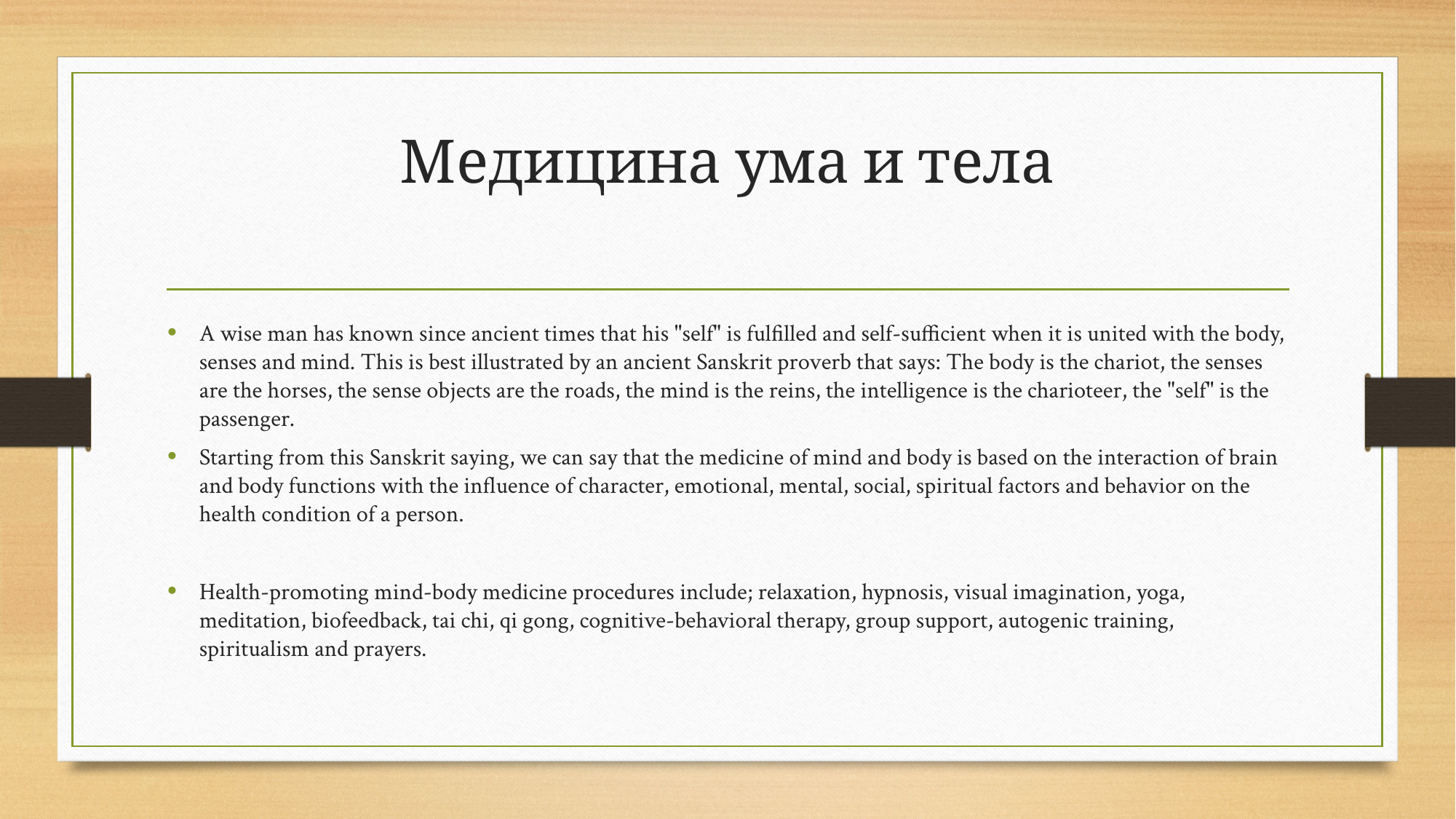

# Медицина ума и тела

A wise man has known since ancient times that his "self" is fulfilled and self-sufficient when it is united with the body, senses and mind. This is best illustrated by an ancient Sanskrit proverb that says: The body is the chariot, the senses are the horses, the sense objects are the roads, the mind is the reins, the intelligence is the charioteer, the "self" is the passenger.
Starting from this Sanskrit saying, we can say that the medicine of mind and body is based on the interaction of brain and body functions with the influence of character, emotional, mental, social, spiritual factors and behavior on the health condition of a person.

Health-promoting mind-body medicine procedures include; relaxation, hypnosis, visual imagination, yoga, meditation, biofeedback, tai chi, qi gong, cognitive-behavioral therapy, group support, autogenic training, spiritualism and prayers.